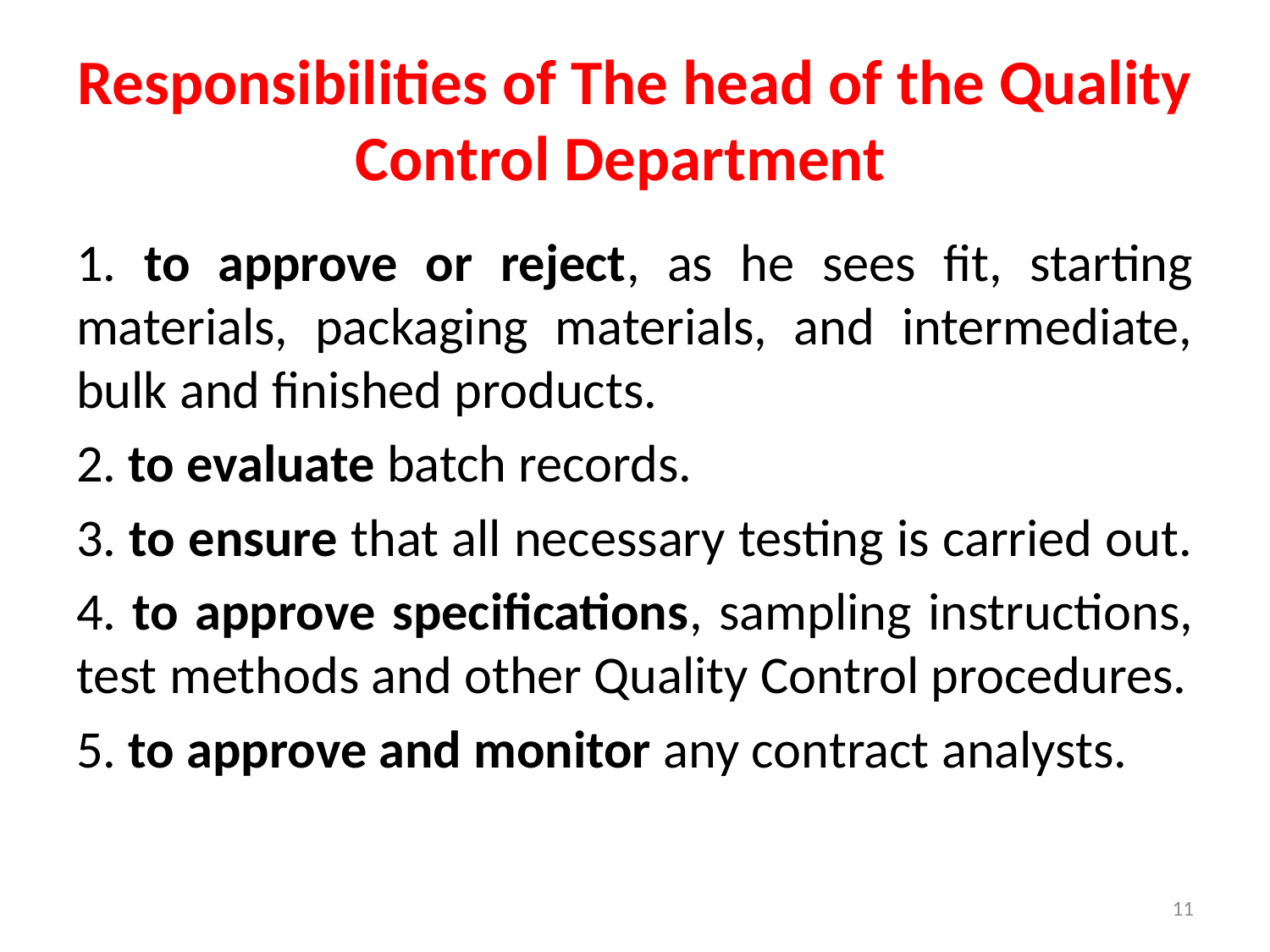

# Responsibilities of The head of the Quality Control Department
1. to approve or reject, as he sees fit, starting materials, packaging materials, and intermediate, bulk and finished products.
2. to evaluate batch records.
3. to ensure that all necessary testing is carried out.
4. to approve specifications, sampling instructions, test methods and other Quality Control procedures.
5. to approve and monitor any contract analysts.
11